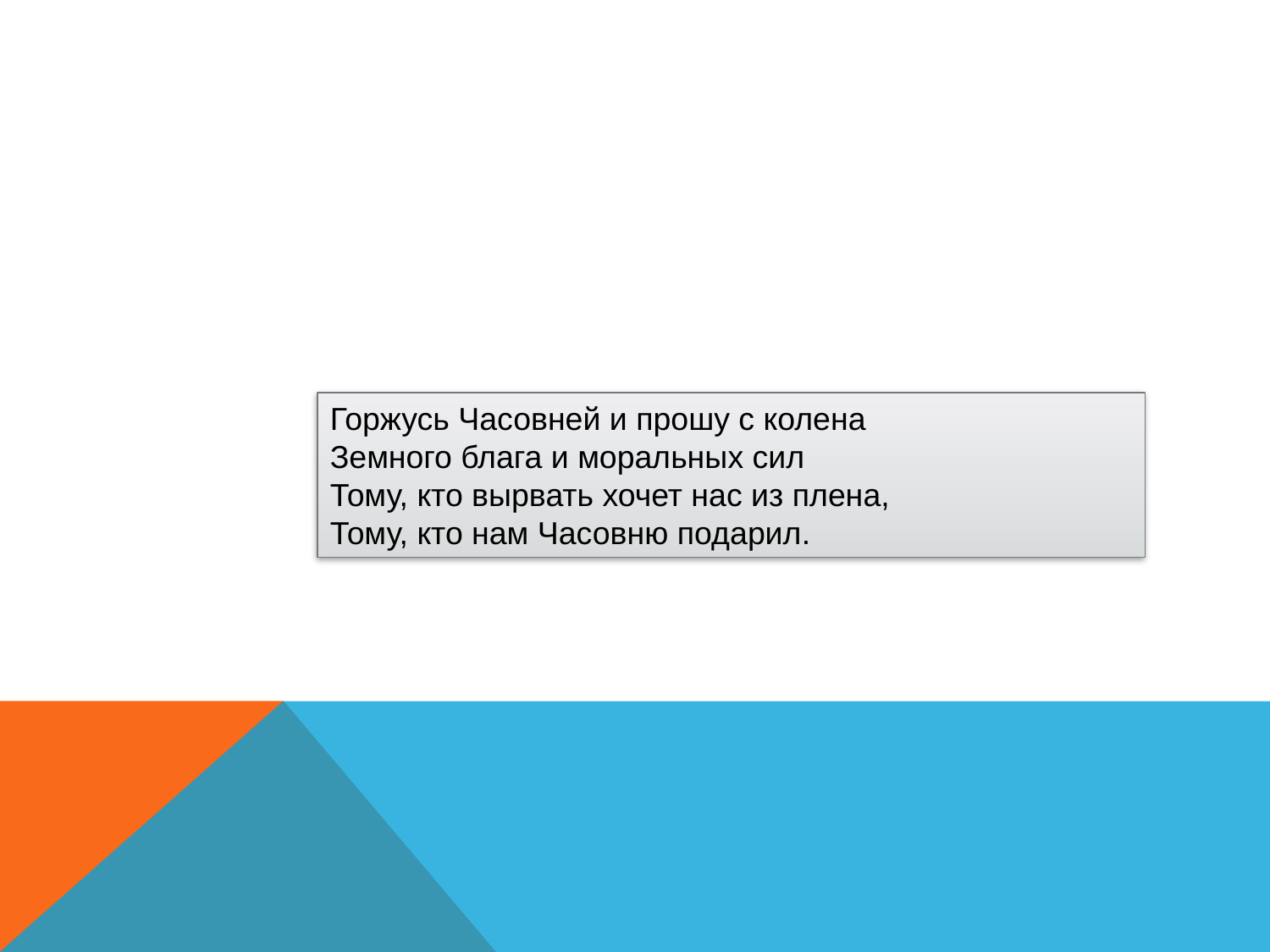

Горжусь Часовней и прошу с колена
Земного блага и моральных сил
Тому, кто вырвать хочет нас из плена,
Тому, кто нам Часовню подарил.